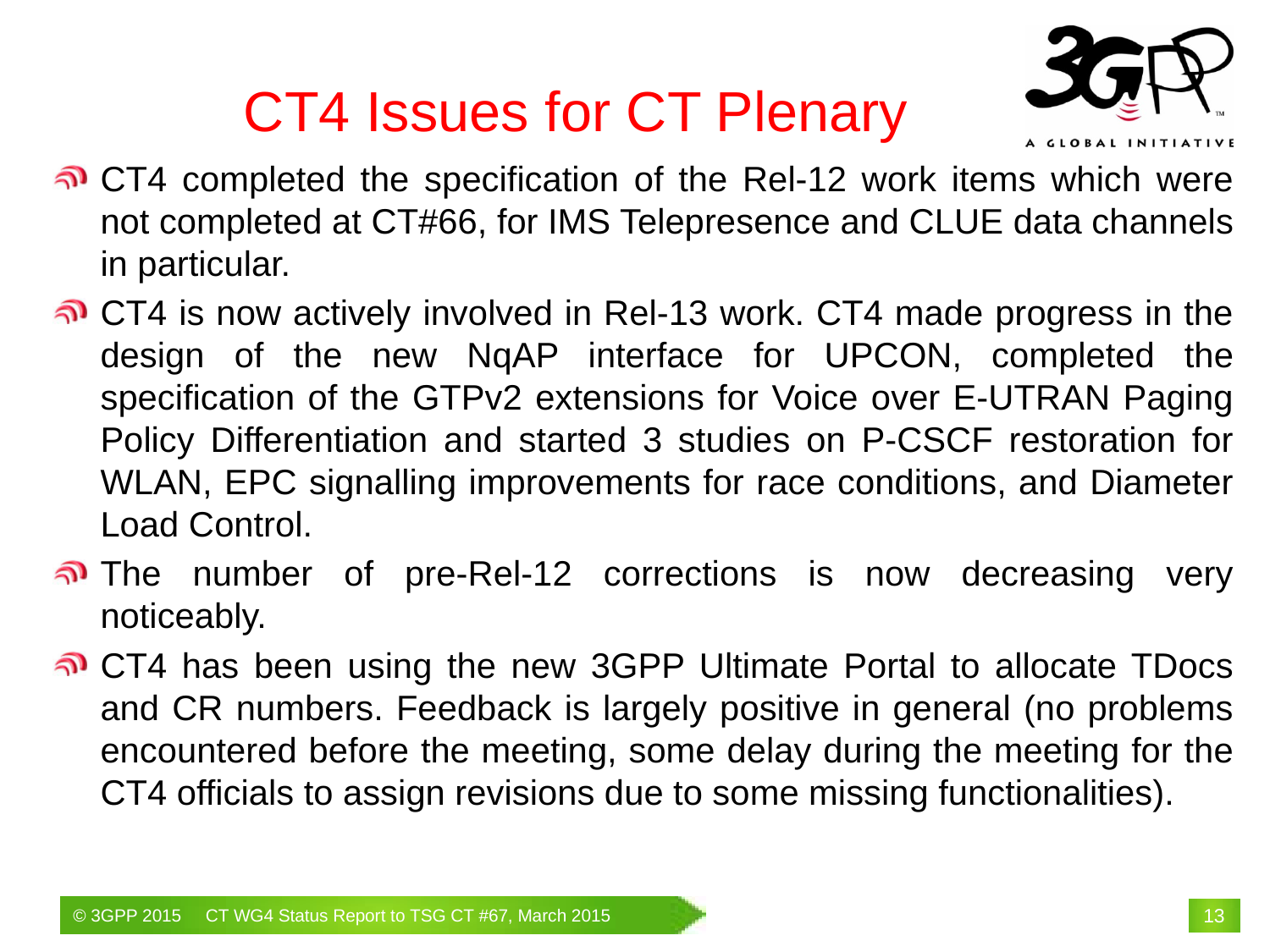

# CT4 Issues for CT Plenary
CT4 completed the specification of the Rel-12 work items which were not completed at CT#66, for IMS Telepresence and CLUE data channels in particular.
CT4 is now actively involved in Rel-13 work. CT4 made progress in the design of the new NqAP interface for UPCON, completed the specification of the GTPv2 extensions for Voice over E-UTRAN Paging Policy Differentiation and started 3 studies on P-CSCF restoration for WLAN, EPC signalling improvements for race conditions, and Diameter Load Control.
The number of pre-Rel-12 corrections is now decreasing very noticeably.
CT4 has been using the new 3GPP Ultimate Portal to allocate TDocs and CR numbers. Feedback is largely positive in general (no problems encountered before the meeting, some delay during the meeting for the CT4 officials to assign revisions due to some missing functionalities).